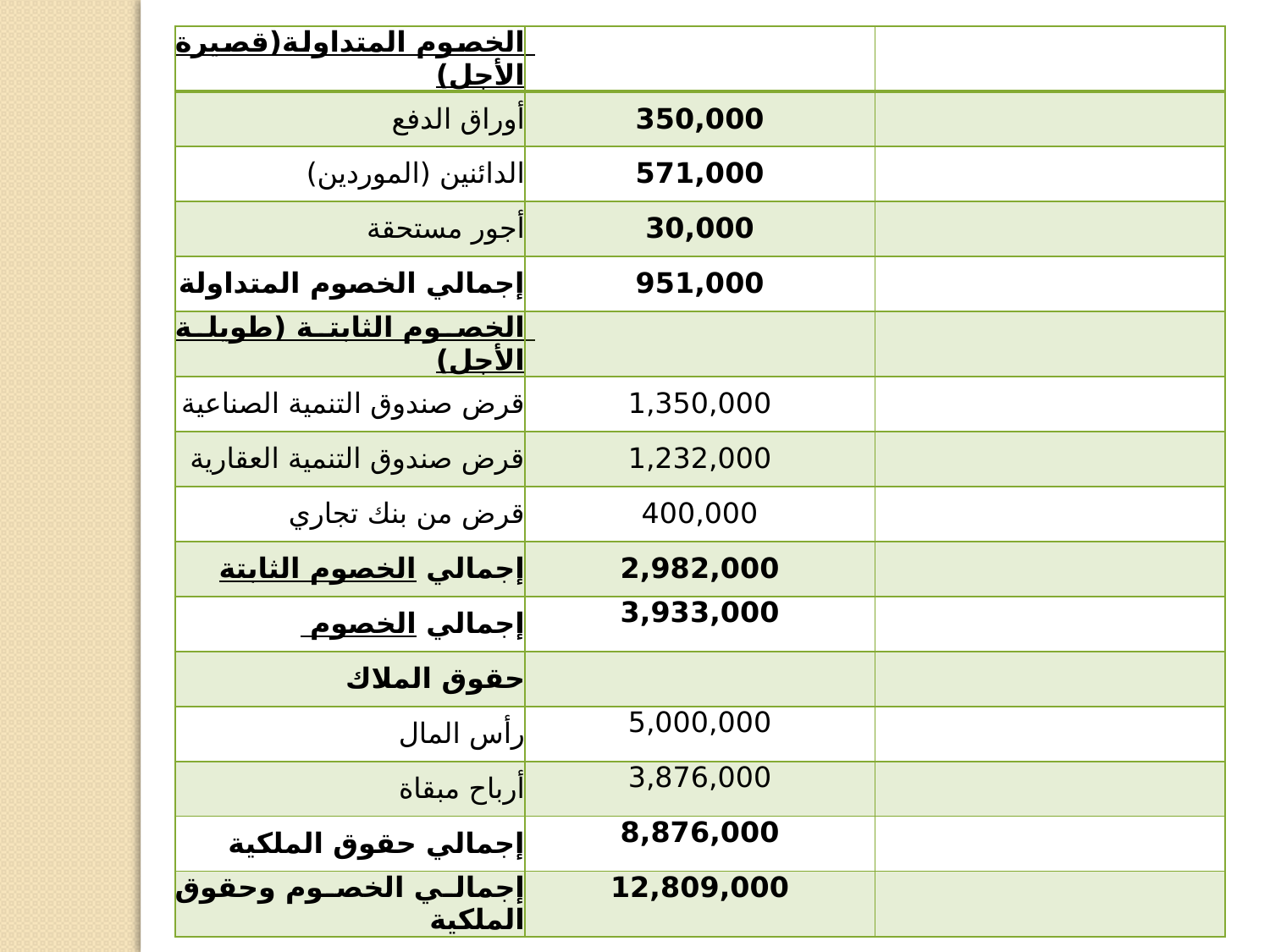

| الخصوم المتداولة(قصيرة الأجل) |  |  |
| --- | --- | --- |
| أوراق الدفع | 350,000 |  |
| الدائنين (الموردين) | 571,000 |  |
| أجور مستحقة | 30,000 |  |
| إجمالي الخصوم المتداولة | 951,000 |  |
| الخصوم الثابتة (طويلة الأجل) |  |  |
| قرض صندوق التنمية الصناعية | 1,350,000 |  |
| قرض صندوق التنمية العقارية | 1,232,000 |  |
| قرض من بنك تجاري | 400,000 |  |
| إجمالي الخصوم الثابتة | 2,982,000 |  |
| إجمالي الخصوم | 3,933,000 |  |
| حقوق الملاك |  |  |
| رأس المال | 5,000,000 |  |
| أرباح مبقاة | 3,876,000 |  |
| إجمالي حقوق الملكية | 8,876,000 |  |
| إجمالي الخصوم وحقوق الملكية | 12,809,000 |  |